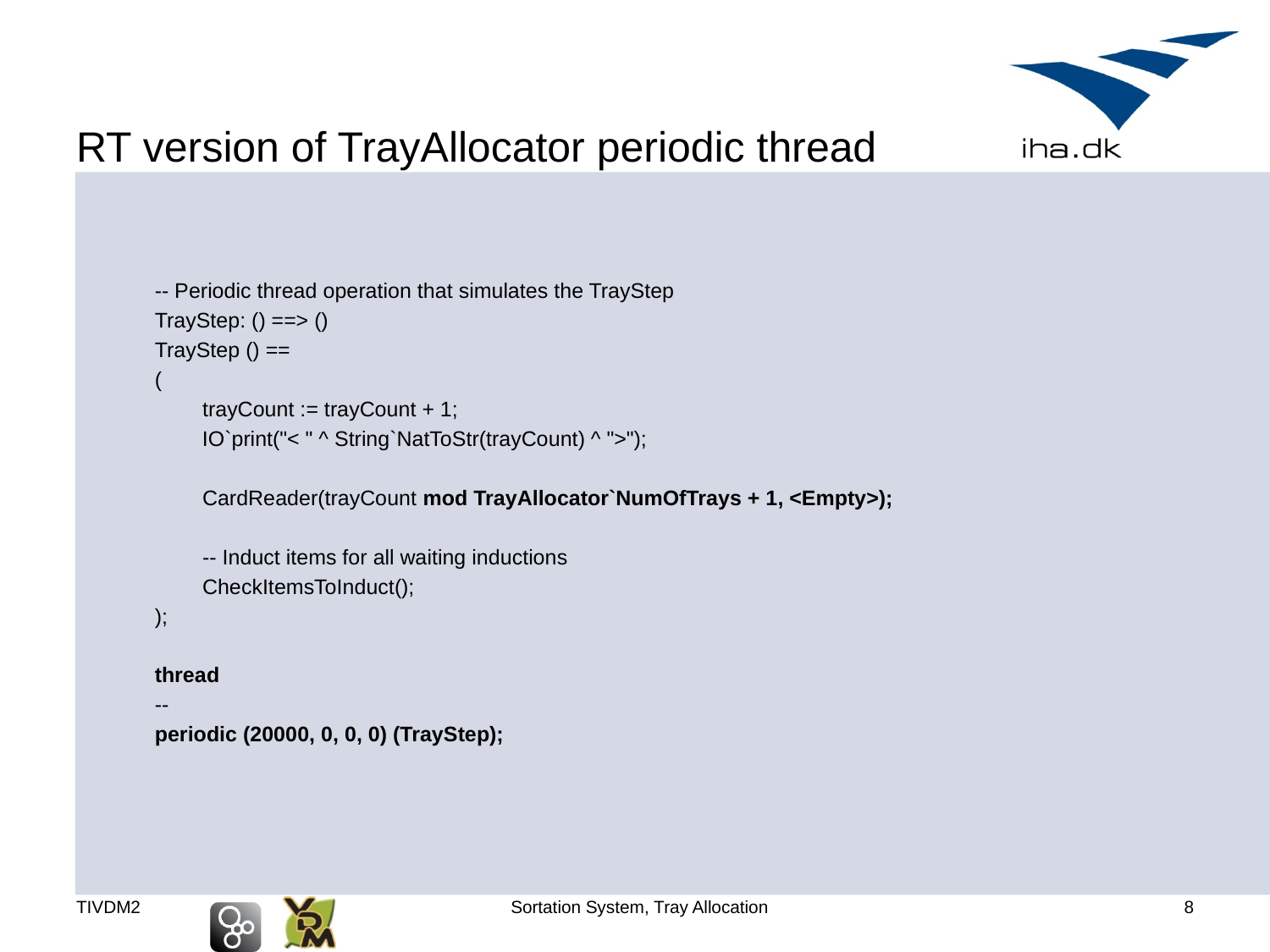

# RT version of TrayAllocator periodic thread
-- Periodic thread operation that simulates the TrayStep
TrayStep: () ==> ()
TrayStep () ==
(
	trayCount := trayCount + 1;
        IO`print("< " ^ String`NatToStr(trayCount) ^ ">");

  	CardReader(trayCount mod TrayAllocator`NumOfTrays + 1, <Empty>);

	-- Induct items for all waiting inductions
	CheckItemsToInduct();
);

thread
--
periodic (20000, 0, 0, 0) (TrayStep);

TIVDM2
Sortation System, Tray Allocation
8